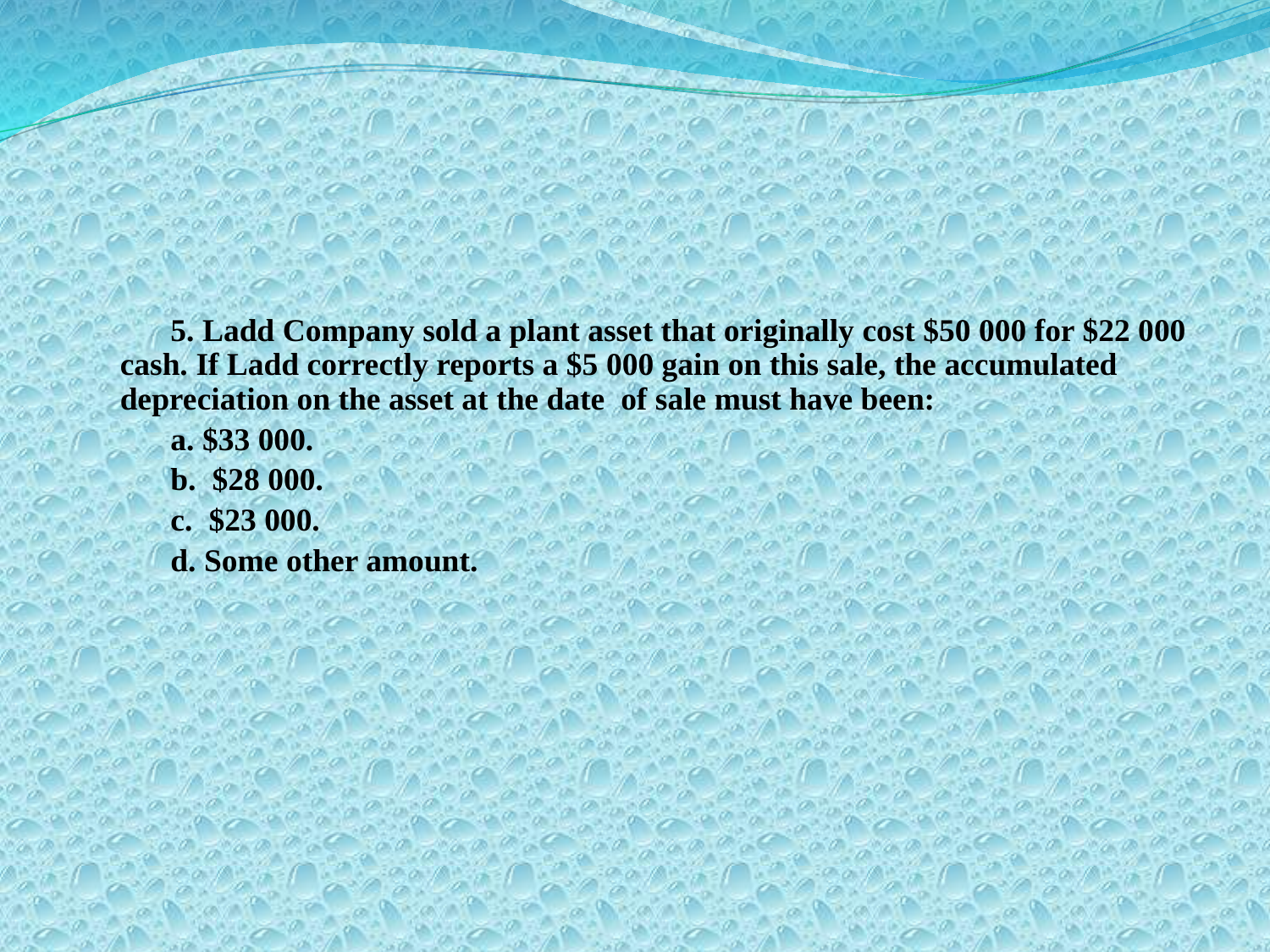

5. Ladd Company sold a plant asset that originally cost $50 000 for $22 000 cash. If Ladd correctly reports a $5 000 gain on this sale, the accumulated depreciation on the asset at the date  of sale must have been:
           a. $33 000.
           b.  $28 000.
           c.  $23 000.
           d. Some other amount.